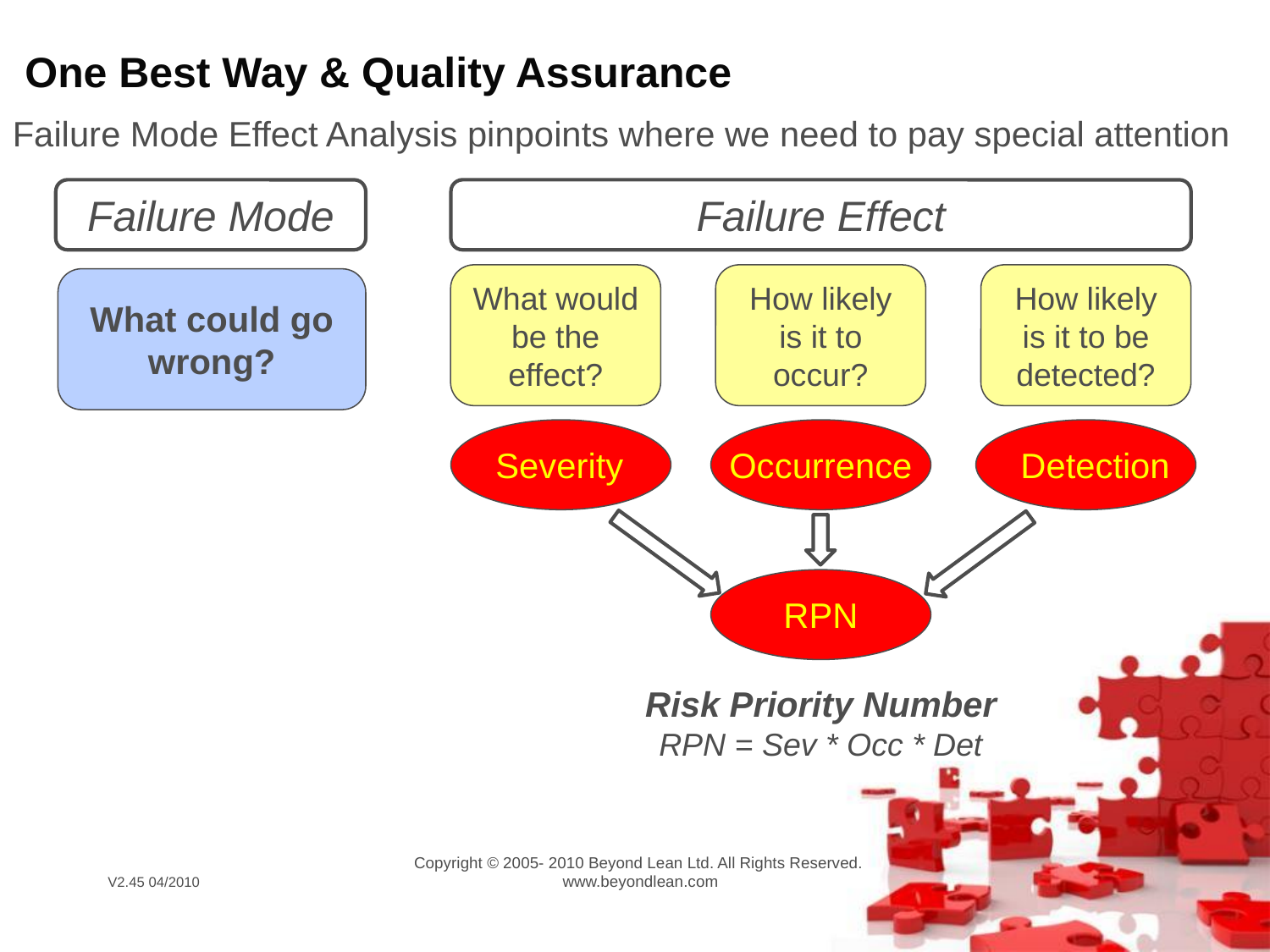

# One Best Way & Quality Assurance
Failure Mode Effect Analysis pinpoints where we need to pay special attention
Failure Mode
Failure Effect
What would be the effect?
How likely is it to occur?
How likely is it to be detected?
What could go wrong?
Severity
Occurrence
Detection

RPN
Risk Priority Number
RPN = Sev * Occ * Det